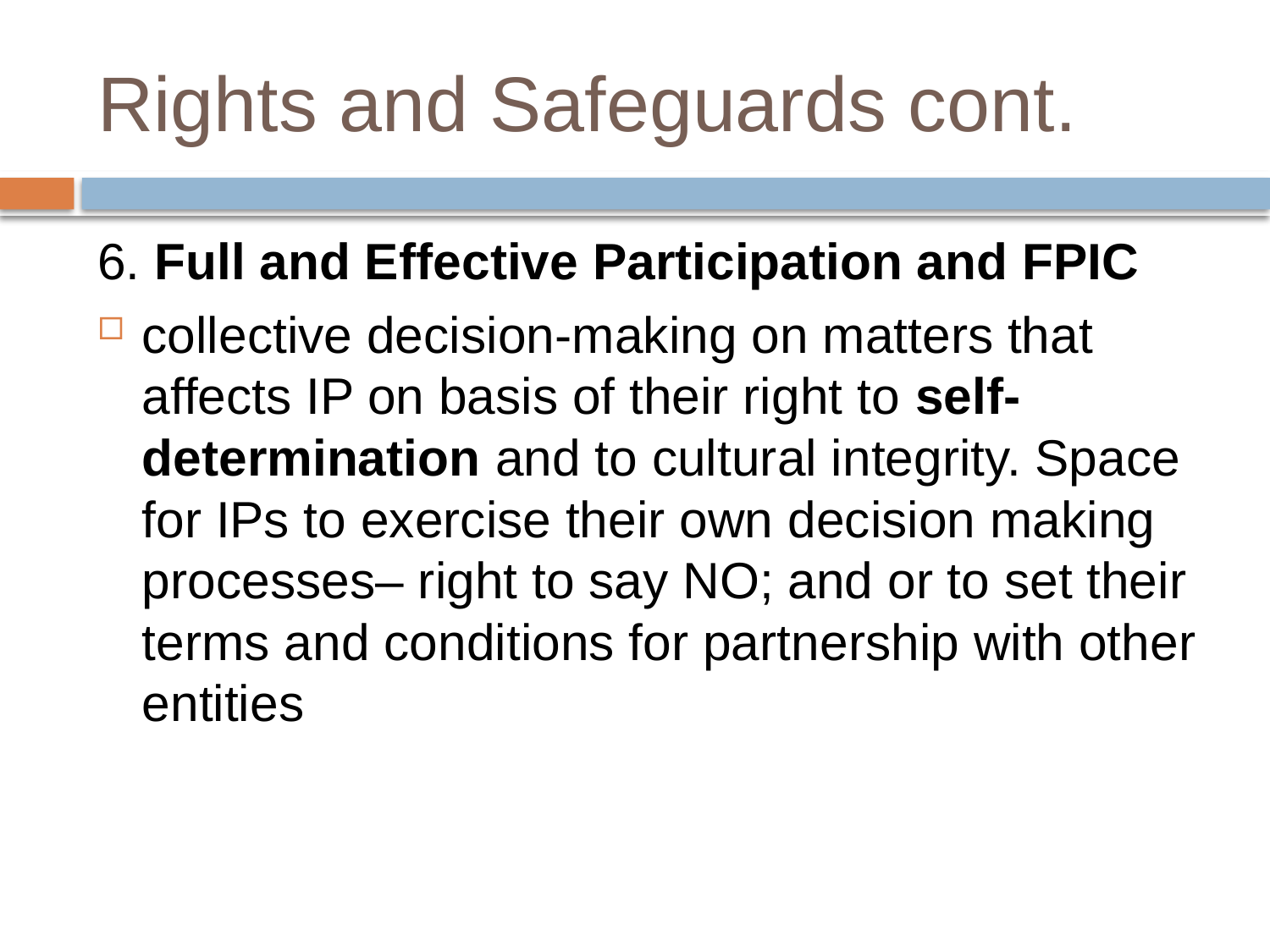

# Rights and Safeguards cont.
6. Full and Effective Participation and FPIC
collective decision-making on matters that affects IP on basis of their right to self-determination and to cultural integrity. Space for IPs to exercise their own decision making processes– right to say NO; and or to set their terms and conditions for partnership with other entities